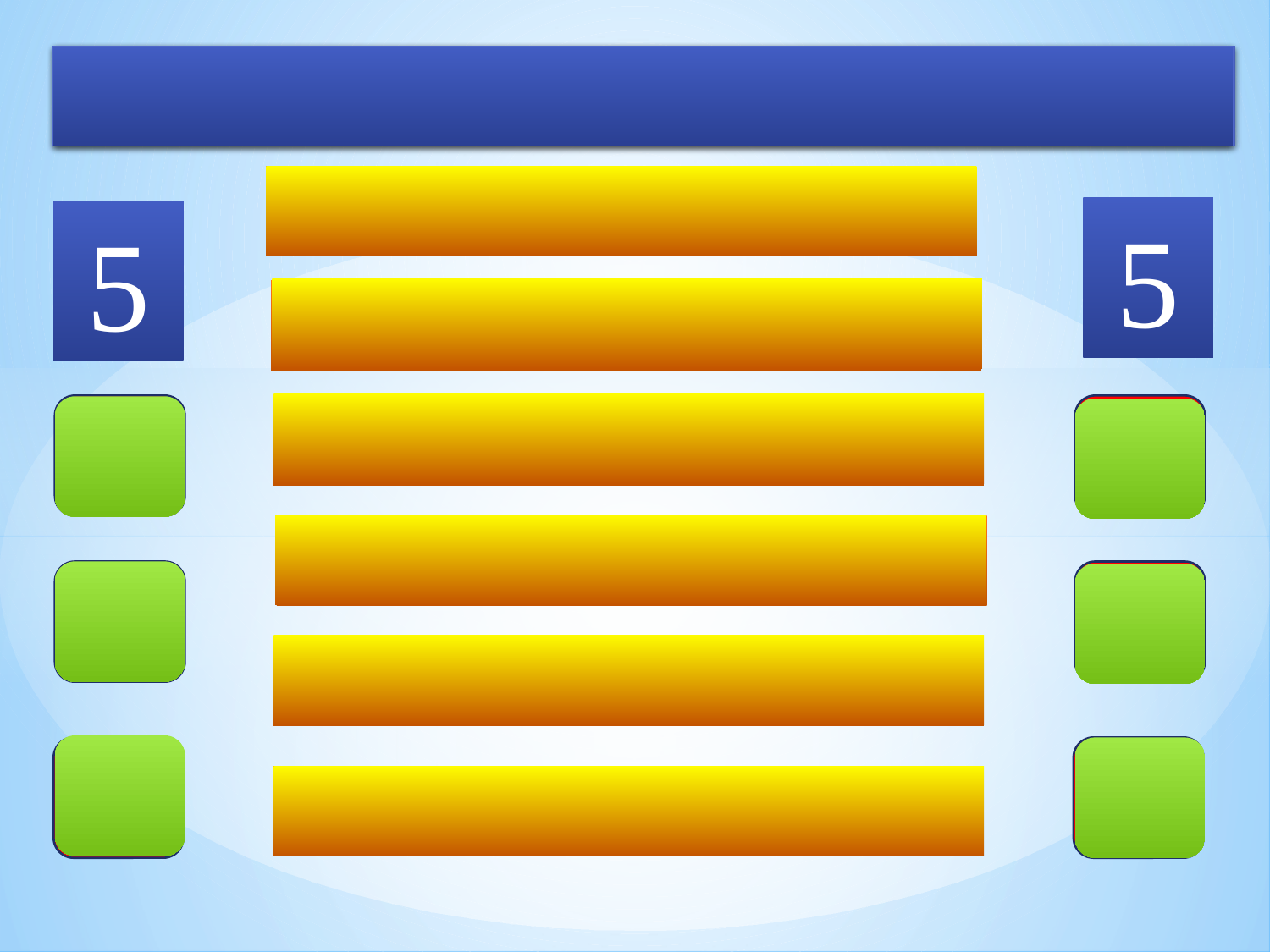

3. Чем люди занимаются на пляже?
   Загорают             51

5
5

  Купаются            12

  Отдыхают            7
Х
Х

         Лежат                   5

Х
Х

  Глазеют               4

Х
Х

 Играют в карты   3